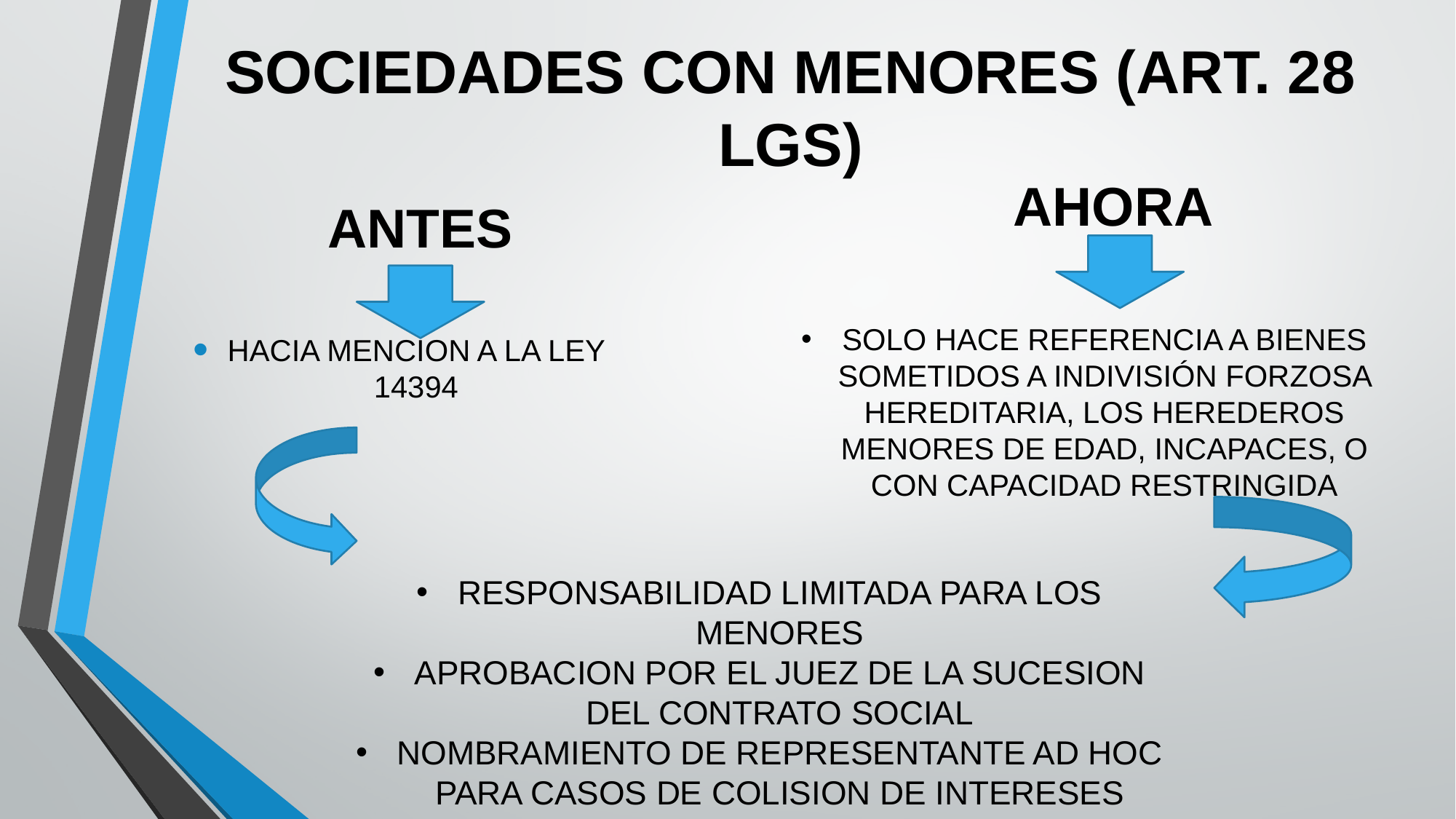

# SOCIEDADES CON MENORES (ART. 28 LGS)
AHORA
ANTES

HACIA MENCION A LA LEY 14394
SOLO HACE REFERENCIA A bienes sometidos a indivisión forzosa hereditaria, los herederos menores de edad, incapaces, o con capacidad restringida

RESPONSABILIDAD LIMITADA PARA LOS MENORES
APROBACION POR EL JUEZ DE LA SUCESION DEL CONTRATO SOCIAL
NOMBRAMIENTO DE REPRESENTANTE AD HOC PARA CASOS DE COLISION DE INTERESES